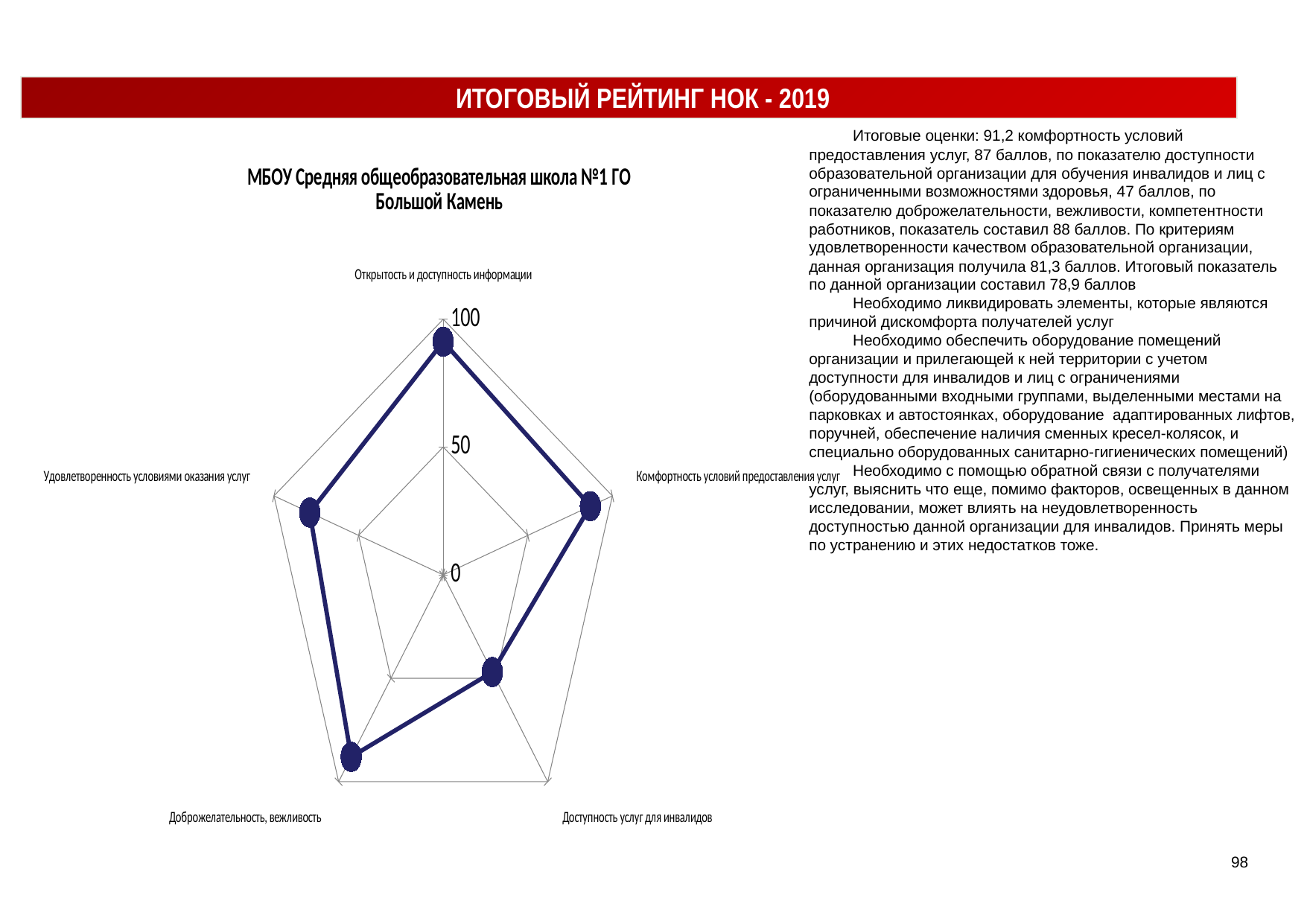

ИТОГОВЫЙ РЕЙТИНГ НОК - 2019
Итоговые оценки: 91,2 комфортность условий предоставления услуг, 87 баллов, по показателю доступности образовательной организации для обучения инвалидов и лиц с ограниченными возможностями здоровья, 47 баллов, по показателю доброжелательности, вежливости, компетентности работников, показатель составил 88 баллов. По критериям удовлетворенности качеством образовательной организации, данная организация получила 81,3 баллов. Итоговый показатель по данной организации составил 78,9 баллов
Необходимо ликвидировать элементы, которые являются причиной дискомфорта получателей услуг
Необходимо обеспечить оборудование помещений организации и прилегающей к ней территории с учетом доступности для инвалидов и лиц с ограничениями (оборудованными входными группами, выделенными местами на парковках и автостоянках, оборудование  адаптированных лифтов, поручней, обеспечение наличия сменных кресел-колясок, и специально оборудованных санитарно-гигиенических помещений)
Необходимо с помощью обратной связи с получателями услуг, выяснить что еще, помимо факторов, освещенных в данном исследовании, может влиять на неудовлетворенность доступностью данной организации для инвалидов. Принять меры по устранению и этих недостатков тоже.

### Chart:

| Category | МБОУ Средняя общеобразовательная школа №1 ГО Большой Камень |
|---|---|
| Открытость и доступность информации | 91.2 |
| Комфортность условий предоставления услуг | 87.0 |
| Доступность услуг для инвалидов | 47.0 |
| Доброжелательность, вежливость  | 88.0 |
| Удовлетворенность условиями оказания услуг | 78.9 |
98